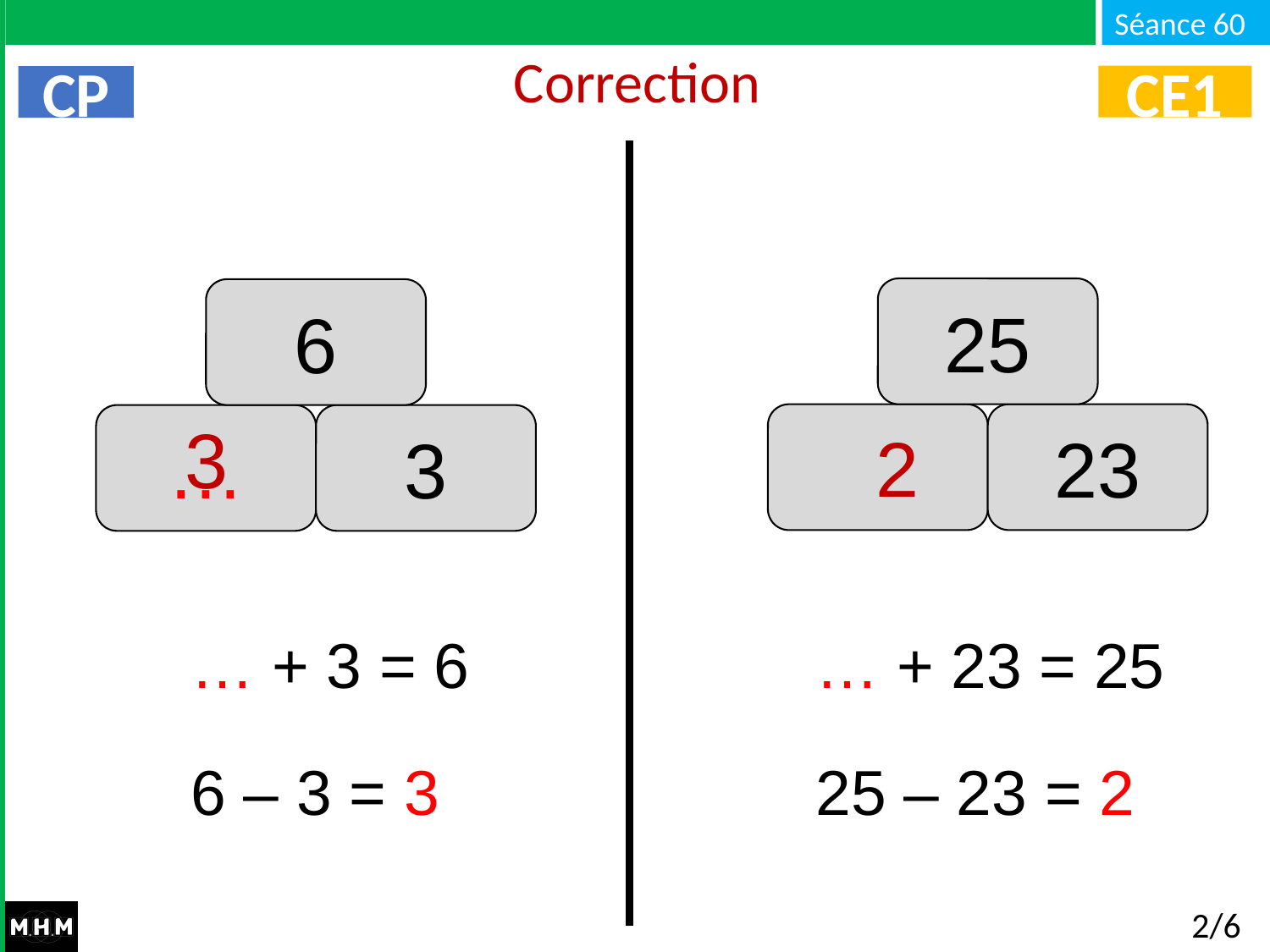

# Correction
CE1
CP
25
6
23
…
3
3
…
2
… + 3 = 6
… + 23 = 25
6 – 3 = 3
25 – 23 = 2
2/6